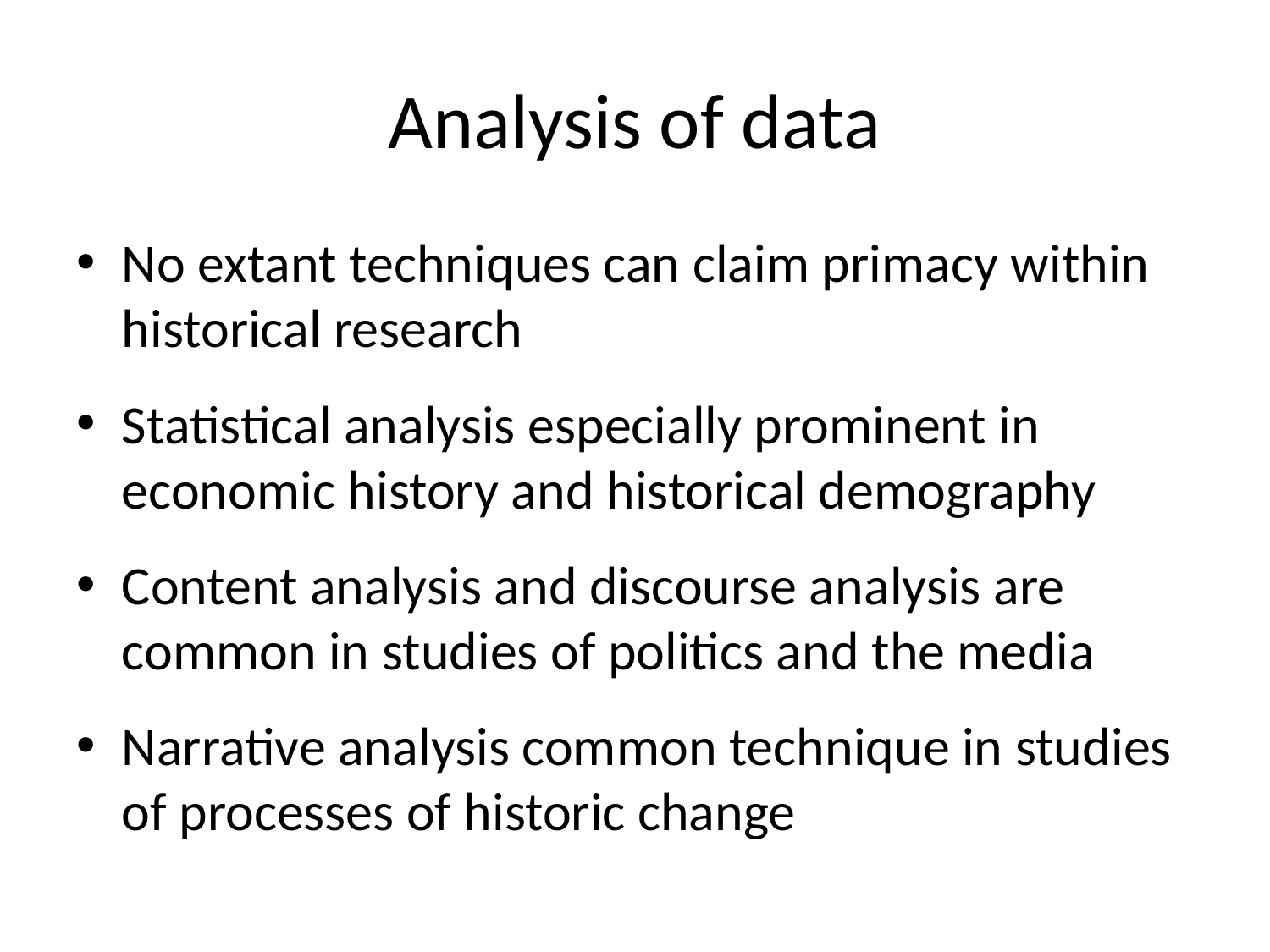

# Analysis of data
No extant techniques can claim primacy within historical research
Statistical analysis especially prominent in economic history and historical demography
Content analysis and discourse analysis are common in studies of politics and the media
Narrative analysis common technique in studies of processes of historic change